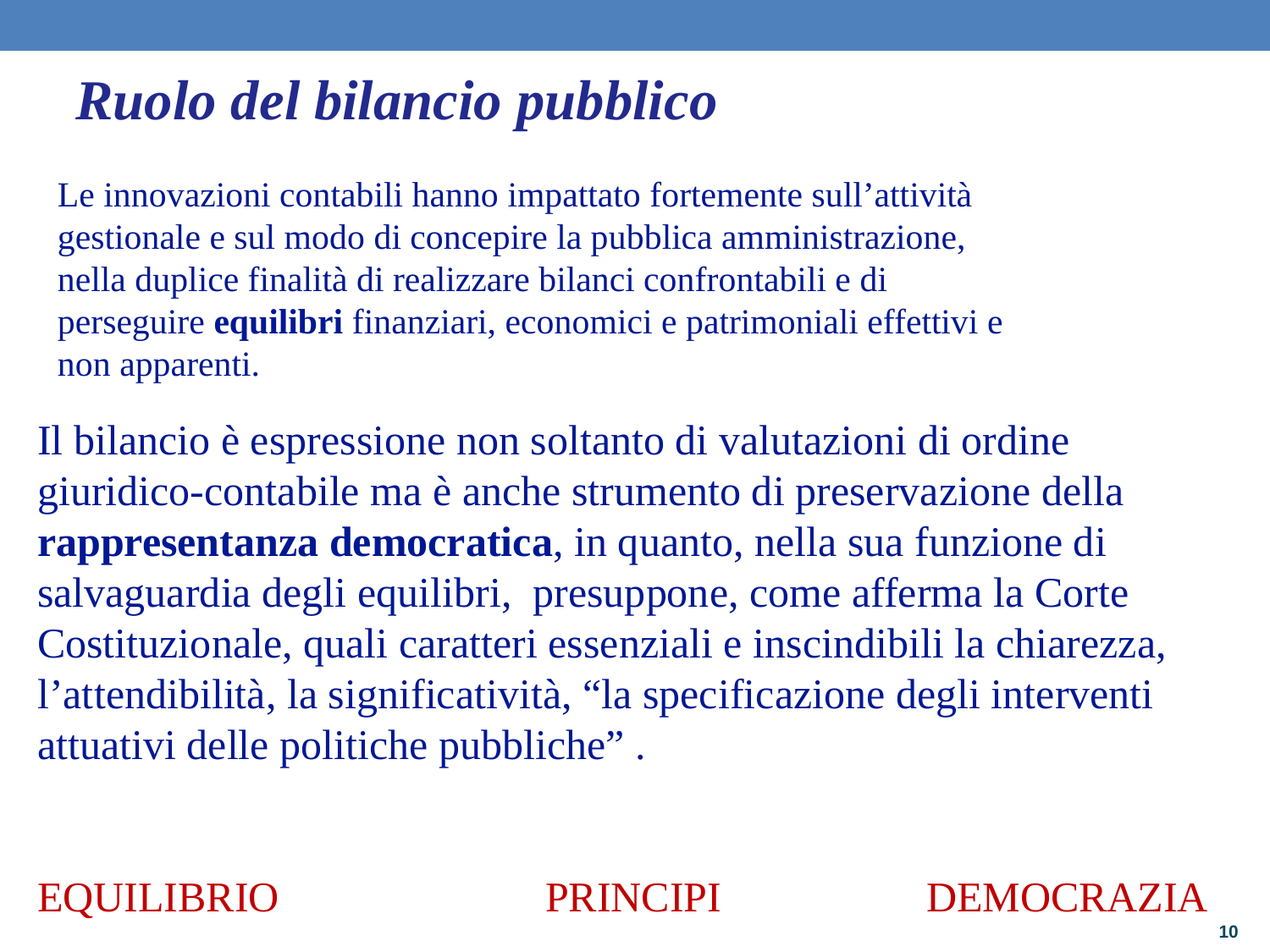

Ruolo del bilancio pubblico

Le innovazioni contabili hanno impattato fortemente sull’attività gestionale e sul modo di concepire la pubblica amministrazione, nella duplice finalità di realizzare bilanci confrontabili e di perseguire equilibri finanziari, economici e patrimoniali effettivi e non apparenti.
Il bilancio è espressione non soltanto di valutazioni di ordine giuridico-contabile ma è anche strumento di preservazione della rappresentanza democratica, in quanto, nella sua funzione di salvaguardia degli equilibri,  presuppone, come afferma la Corte Costituzionale, quali caratteri essenziali e inscindibili la chiarezza, l’attendibilità, la significatività, “la specificazione degli interventi attuativi delle politiche pubbliche” .

EQUILIBRIO 			PRINCIPI		DEMOCRAZIA
10